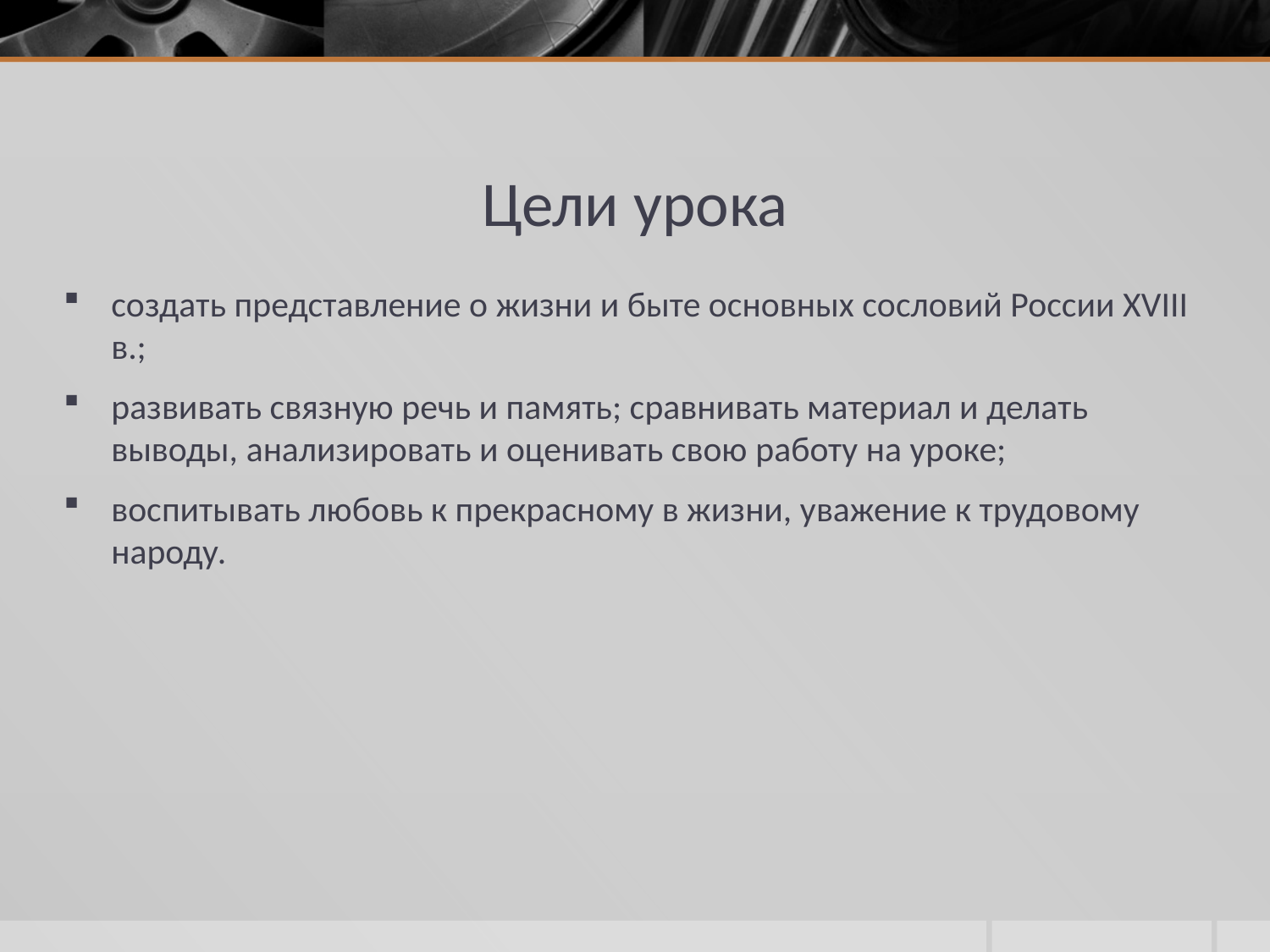

# Цели урока
создать представление о жизни и быте основных сословий России XVIII в.;
развивать связную речь и память; сравнивать материал и делать выводы, анализировать и оценивать свою работу на уроке;
воспитывать любовь к прекрасному в жизни, уважение к трудовому народу.